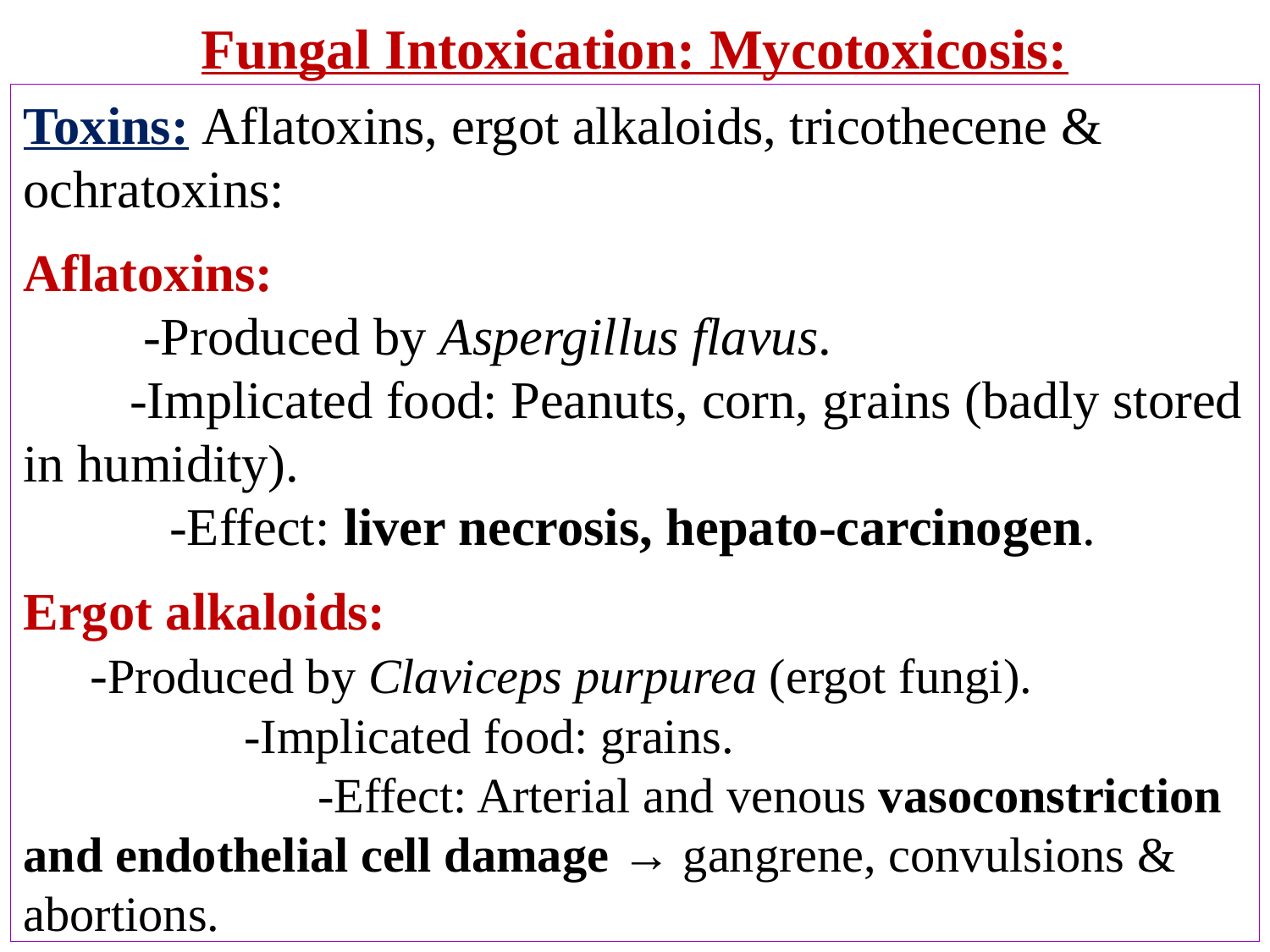

# Fungal Intoxication: Mycotoxicosis:
Toxins: Aflatoxins, ergot alkaloids, tricothecene & ochratoxins:
Aflatoxins:                                                                                   -Produced by Aspergillus flavus.                                        -Implicated food: Peanuts, corn, grains (badly stored in humidity).                                                                                   -Effect: liver necrosis, hepato-carcinogen.
Ergot alkaloids:                                                                      -Produced by Claviceps purpurea (ergot fungi).                                    -Implicated food: grains.                                                                  -Effect: Arterial and venous vasoconstriction and endothelial cell damage → gangrene, convulsions & abortions.